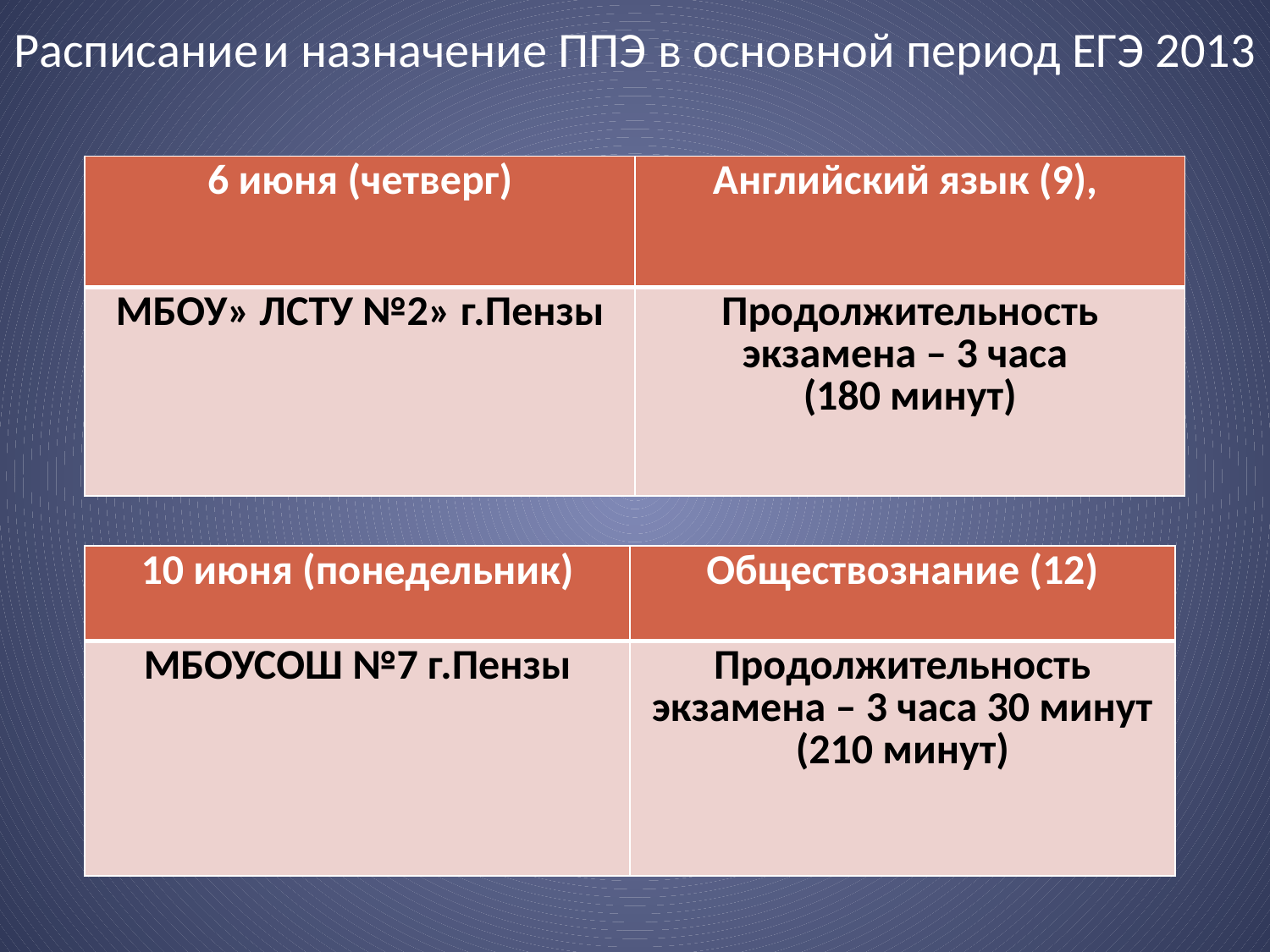

Расписание и назначение ППЭ в основной период ЕГЭ 2013
| 6 июня (четверг) | Английский язык (9), |
| --- | --- |
| МБОУ» ЛСТУ №2» г.Пензы | Продолжительность экзамена – 3 часа (180 минут) |
| 10 июня (понедельник) | Обществознание (12) |
| --- | --- |
| МБОУСОШ №7 г.Пензы | Продолжительность экзамена – 3 часа 30 минут (210 минут) |